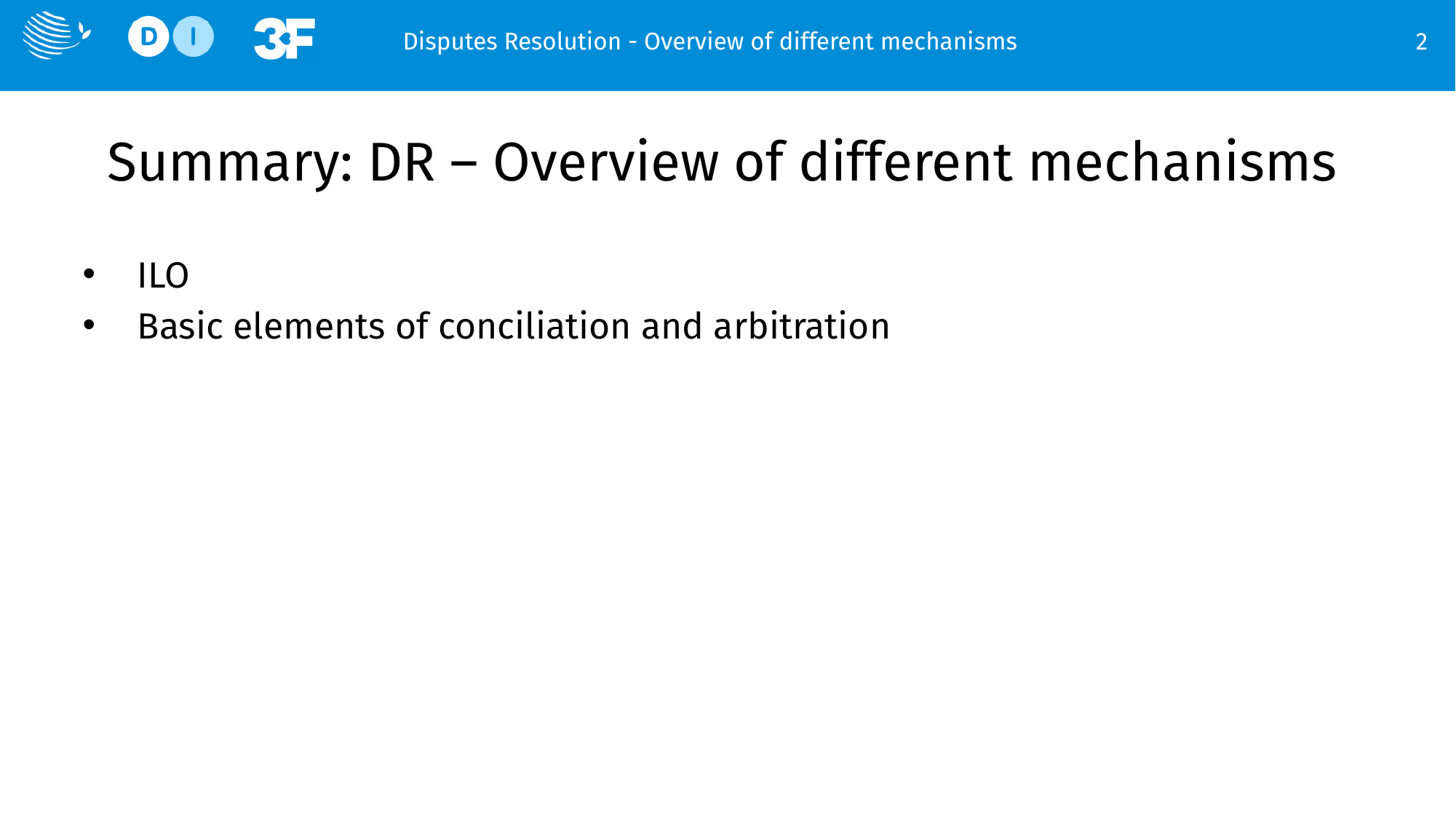

Disputes Resolution - Overview of different mechanisms
2
# Summary: DR – Overview of different mechanisms
ILO
Basic elements of conciliation and arbitration